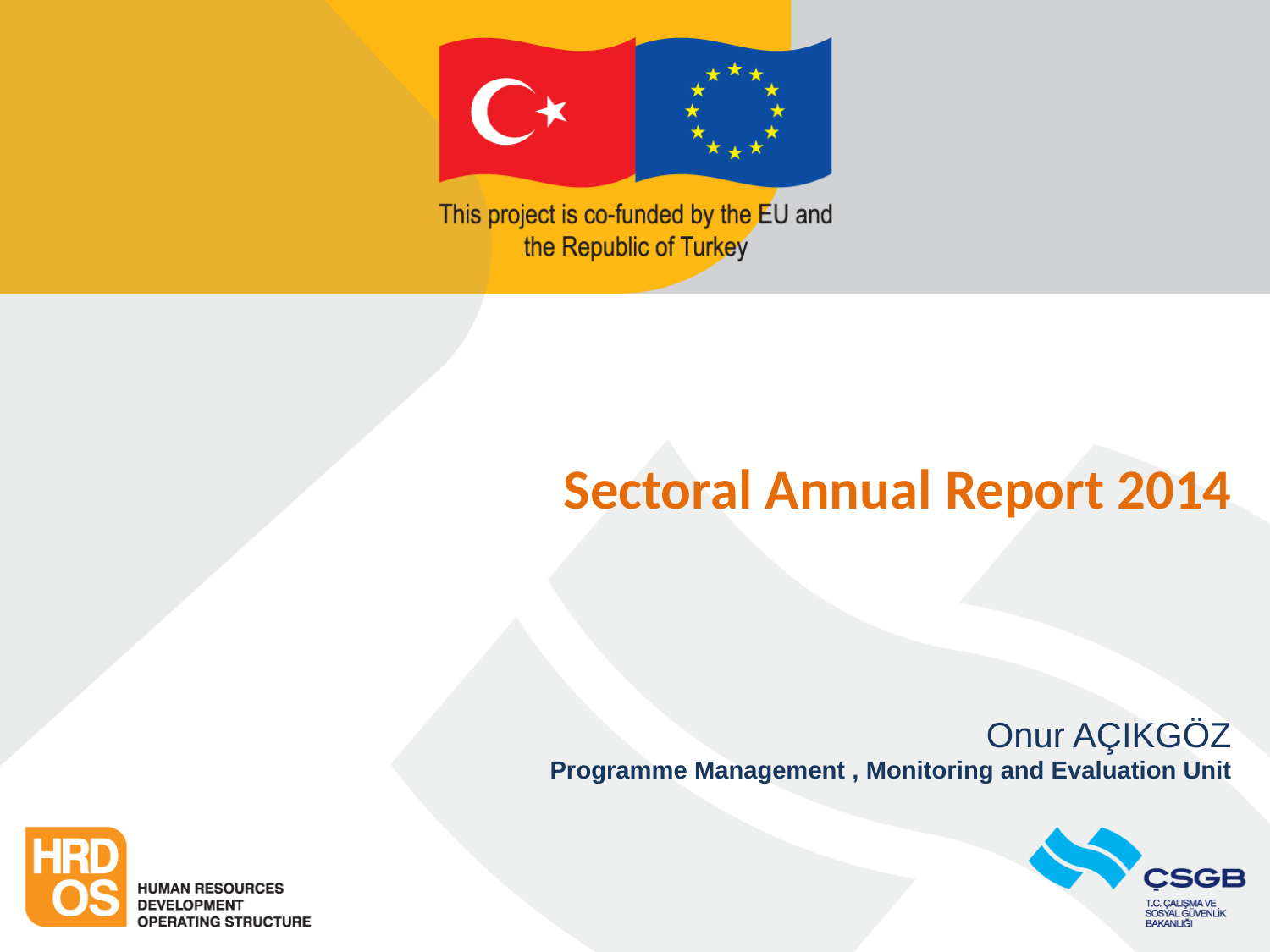

# Sectoral Annual Report 2014
Onur AÇIKGÖZ
Programme Management , Monitoring and Evaluation Unit